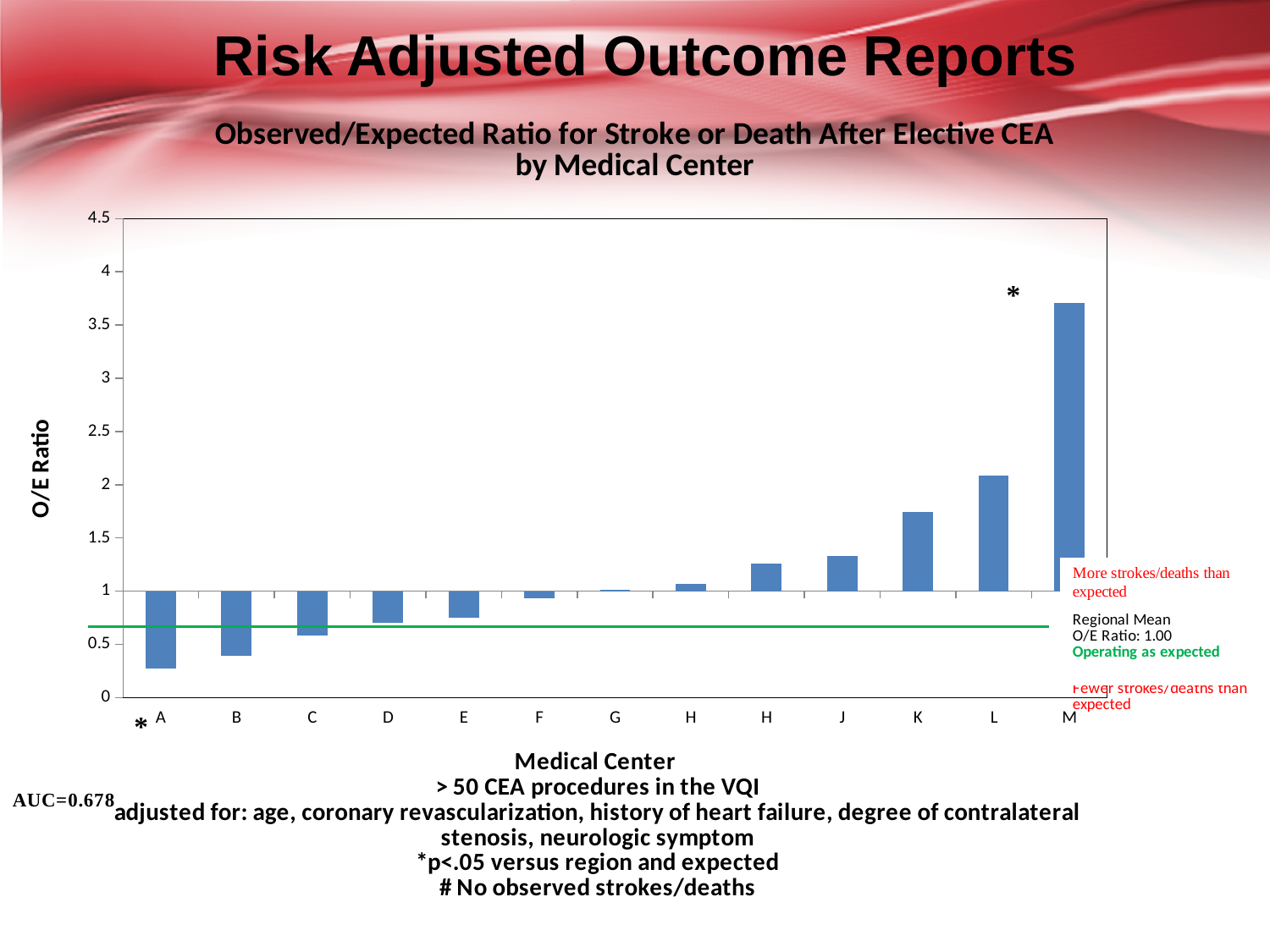

# Risk Adjusted Outcome Reports

[unsupported chart]